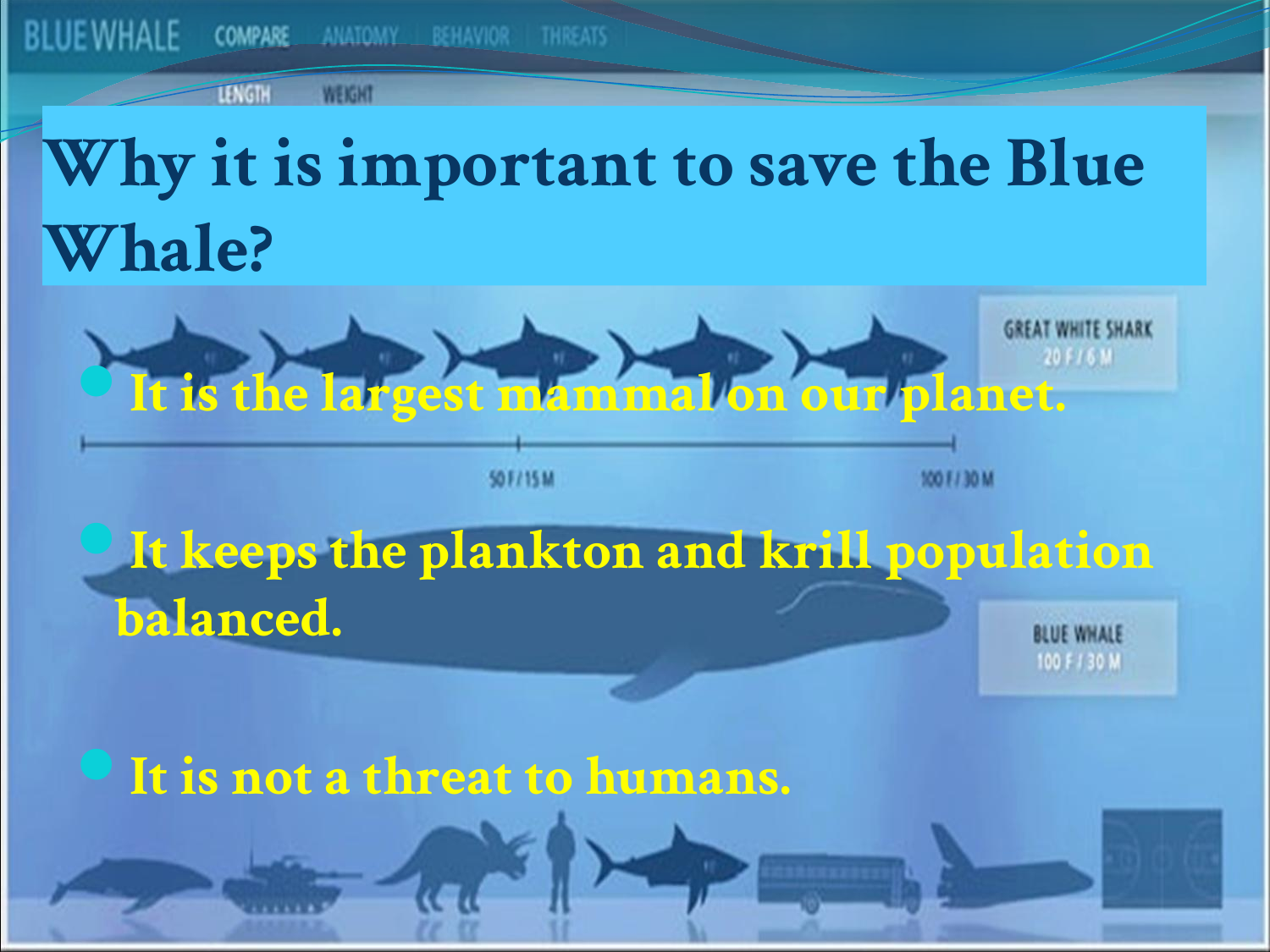

# Why it is important to save the Blue Whale?

It is the largest mammal on our planet.

It keeps the plankton and krill population balanced.

It is not a threat to humans.